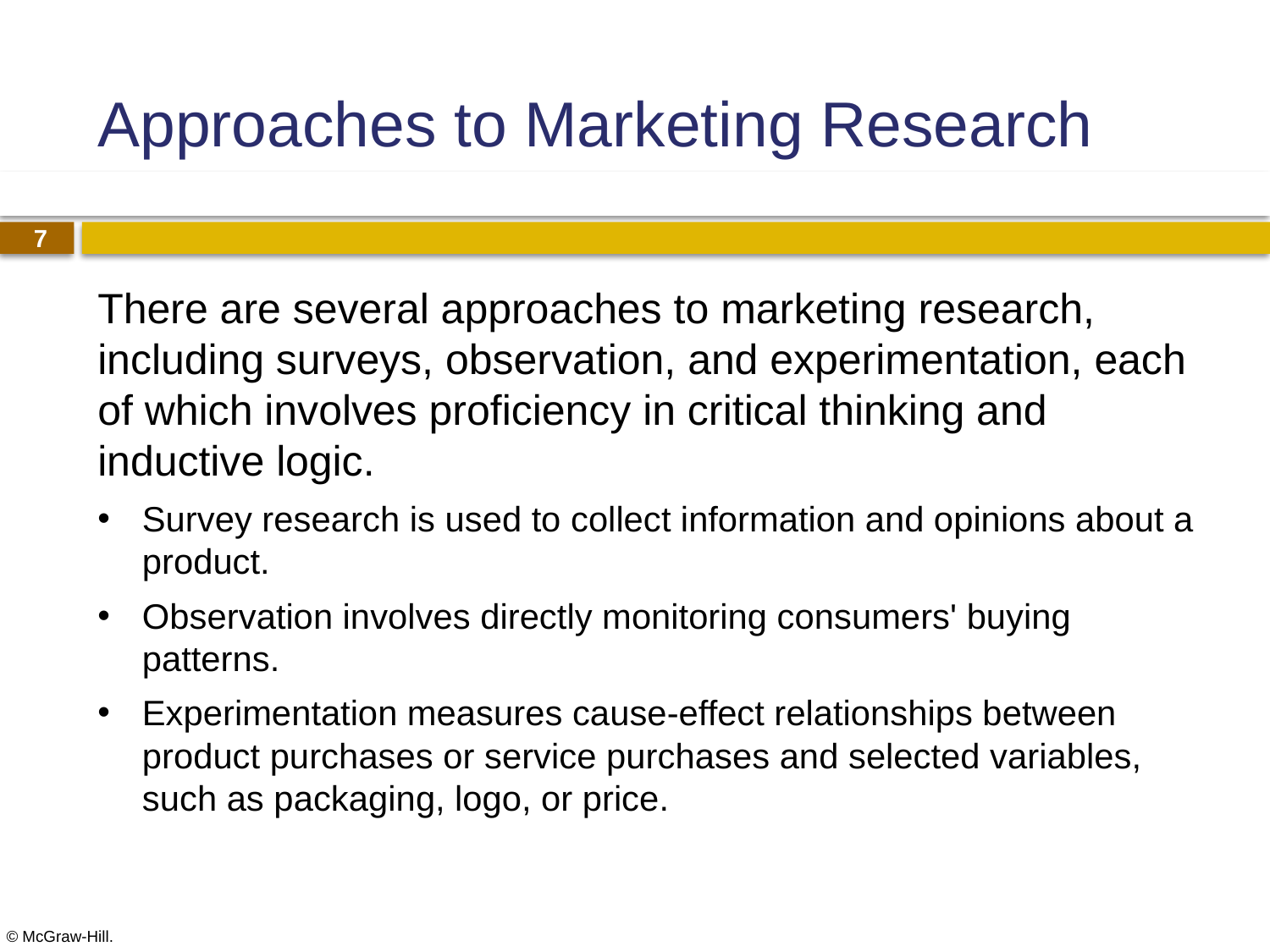

# Approaches to Marketing Research
There are several approaches to marketing research, including surveys, observation, and experimentation, each of which involves proficiency in critical thinking and inductive logic.
Survey research is used to collect information and opinions about a product.
Observation involves directly monitoring consumers' buying patterns.
Experimentation measures cause-effect relationships between product purchases or service purchases and selected variables, such as packaging, logo, or price.